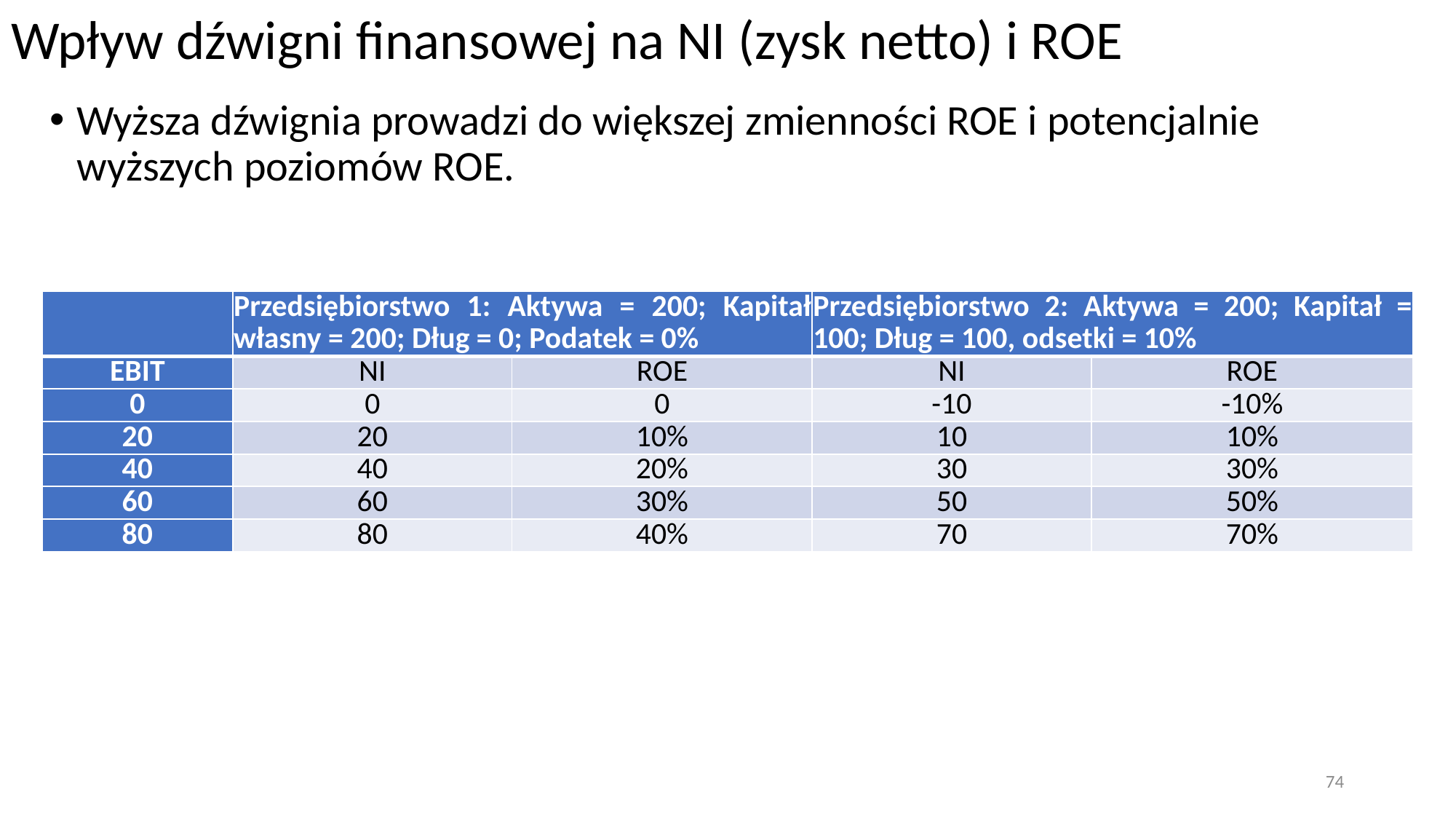

# Wpływ dźwigni finansowej na NI (zysk netto) i ROE
Wyższa dźwignia prowadzi do większej zmienności ROE i potencjalnie wyższych poziomów ROE.

|  | Przedsiębiorstwo 1: Aktywa = 200; Kapitał własny = 200; Dług = 0; Podatek = 0% |  | Przedsiębiorstwo 2: Aktywa = 200; Kapitał = 100; Dług = 100, odsetki = 10% |  |
| --- | --- | --- | --- | --- |
| EBIT | NI | ROE | NI | ROE |
| 0 | 0 | 0 | -10 | -10% |
| 20 | 20 | 10% | 10 | 10% |
| 40 | 40 | 20% | 30 | 30% |
| 60 | 60 | 30% | 50 | 50% |
| 80 | 80 | 40% | 70 | 70% |
74